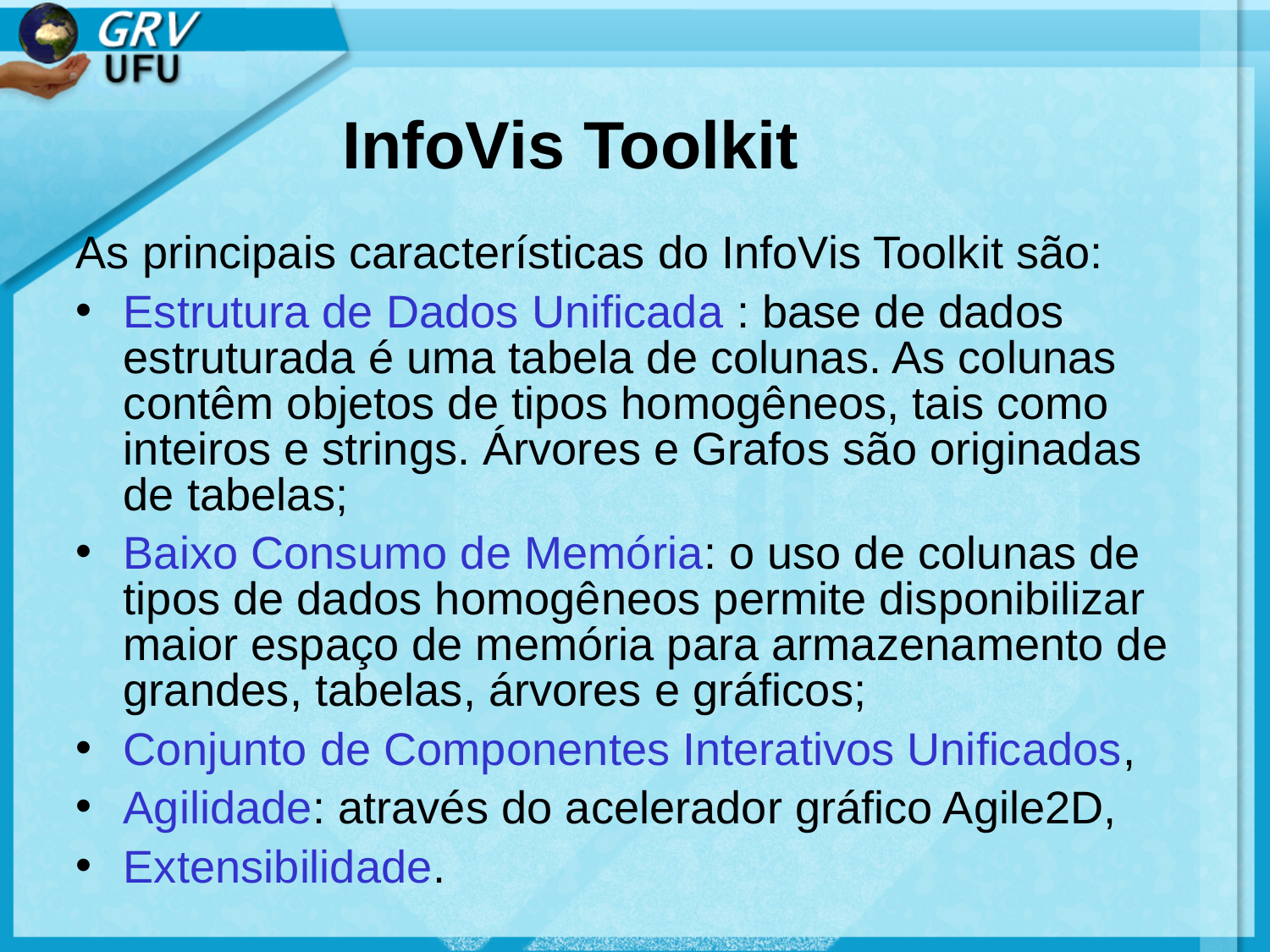

# InfoVis Toolkit
As principais características do InfoVis Toolkit são:
Estrutura de Dados Unificada : base de dados estruturada é uma tabela de colunas. As colunas contêm objetos de tipos homogêneos, tais como inteiros e strings. Árvores e Grafos são originadas de tabelas;
Baixo Consumo de Memória: o uso de colunas de tipos de dados homogêneos permite disponibilizar maior espaço de memória para armazenamento de  grandes, tabelas, árvores e gráficos;
Conjunto de Componentes Interativos Unificados,
Agilidade: através do acelerador gráfico Agile2D,
Extensibilidade.